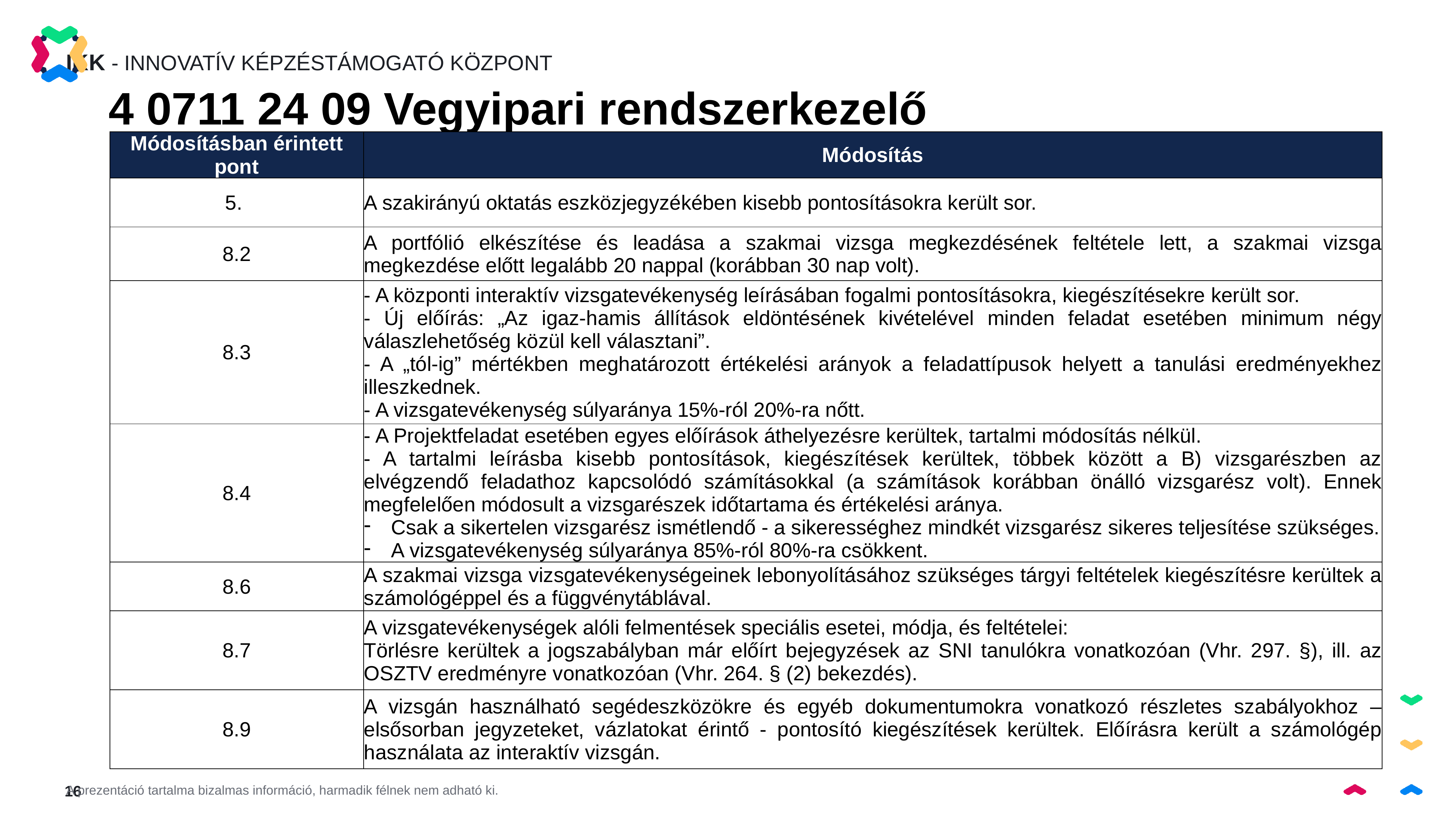

4 0711 24 09 Vegyipari rendszerkezelő
| Módosításban érintett pont | Módosítás |
| --- | --- |
| 5. | A szakirányú oktatás eszközjegyzékében kisebb pontosításokra került sor. |
| 8.2 | A portfólió elkészítése és leadása a szakmai vizsga megkezdésének feltétele lett, a szakmai vizsga megkezdése előtt legalább 20 nappal (korábban 30 nap volt). |
| 8.3 | - A központi interaktív vizsgatevékenység leírásában fogalmi pontosításokra, kiegészítésekre került sor. - Új előírás: „Az igaz-hamis állítások eldöntésének kivételével minden feladat esetében minimum négy válaszlehetőség közül kell választani”. - A „tól-ig” mértékben meghatározott értékelési arányok a feladattípusok helyett a tanulási eredményekhez illeszkednek. - A vizsgatevékenység súlyaránya 15%-ról 20%-ra nőtt. |
| 8.4 | - A Projektfeladat esetében egyes előírások áthelyezésre kerültek, tartalmi módosítás nélkül. - A tartalmi leírásba kisebb pontosítások, kiegészítések kerültek, többek között a B) vizsgarészben az elvégzendő feladathoz kapcsolódó számításokkal (a számítások korábban önálló vizsgarész volt). Ennek megfelelően módosult a vizsgarészek időtartama és értékelési aránya. Csak a sikertelen vizsgarész ismétlendő - a sikerességhez mindkét vizsgarész sikeres teljesítése szükséges. A vizsgatevékenység súlyaránya 85%-ról 80%-ra csökkent. |
| 8.6 | A szakmai vizsga vizsgatevékenységeinek lebonyolításához szükséges tárgyi feltételek kiegészítésre kerültek a számológéppel és a függvénytáblával. |
| 8.7 | A vizsgatevékenységek alóli felmentések speciális esetei, módja, és feltételei: Törlésre kerültek a jogszabályban már előírt bejegyzések az SNI tanulókra vonatkozóan (Vhr. 297. §), ill. az OSZTV eredményre vonatkozóan (Vhr. 264. § (2) bekezdés). |
| 8.9 | A vizsgán használható segédeszközökre és egyéb dokumentumokra vonatkozó részletes szabályokhoz – elsősorban jegyzeteket, vázlatokat érintő - pontosító kiegészítések kerültek. Előírásra került a számológép használata az interaktív vizsgán. |